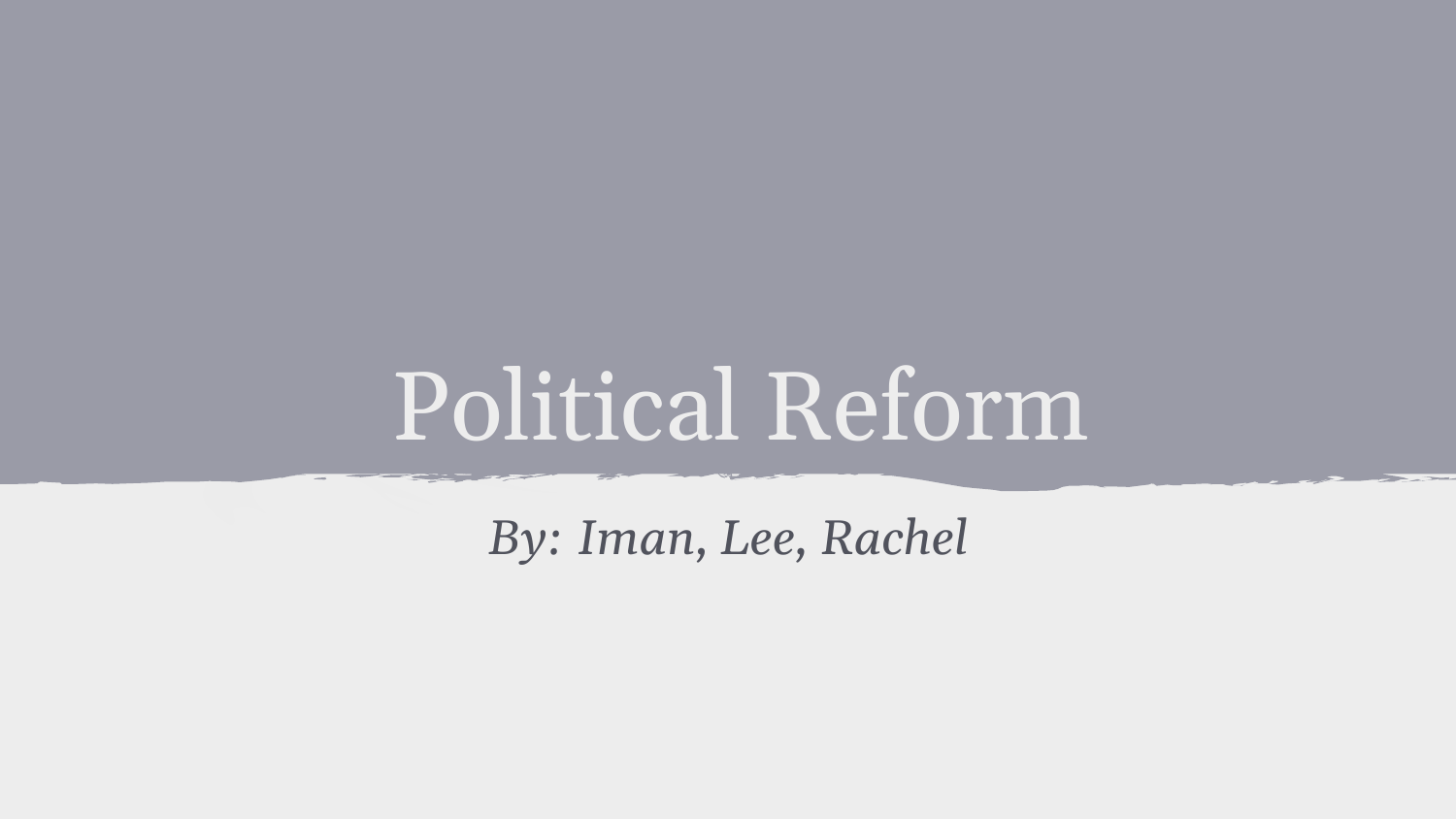

# Political Reform
By: Iman, Lee, Rachel